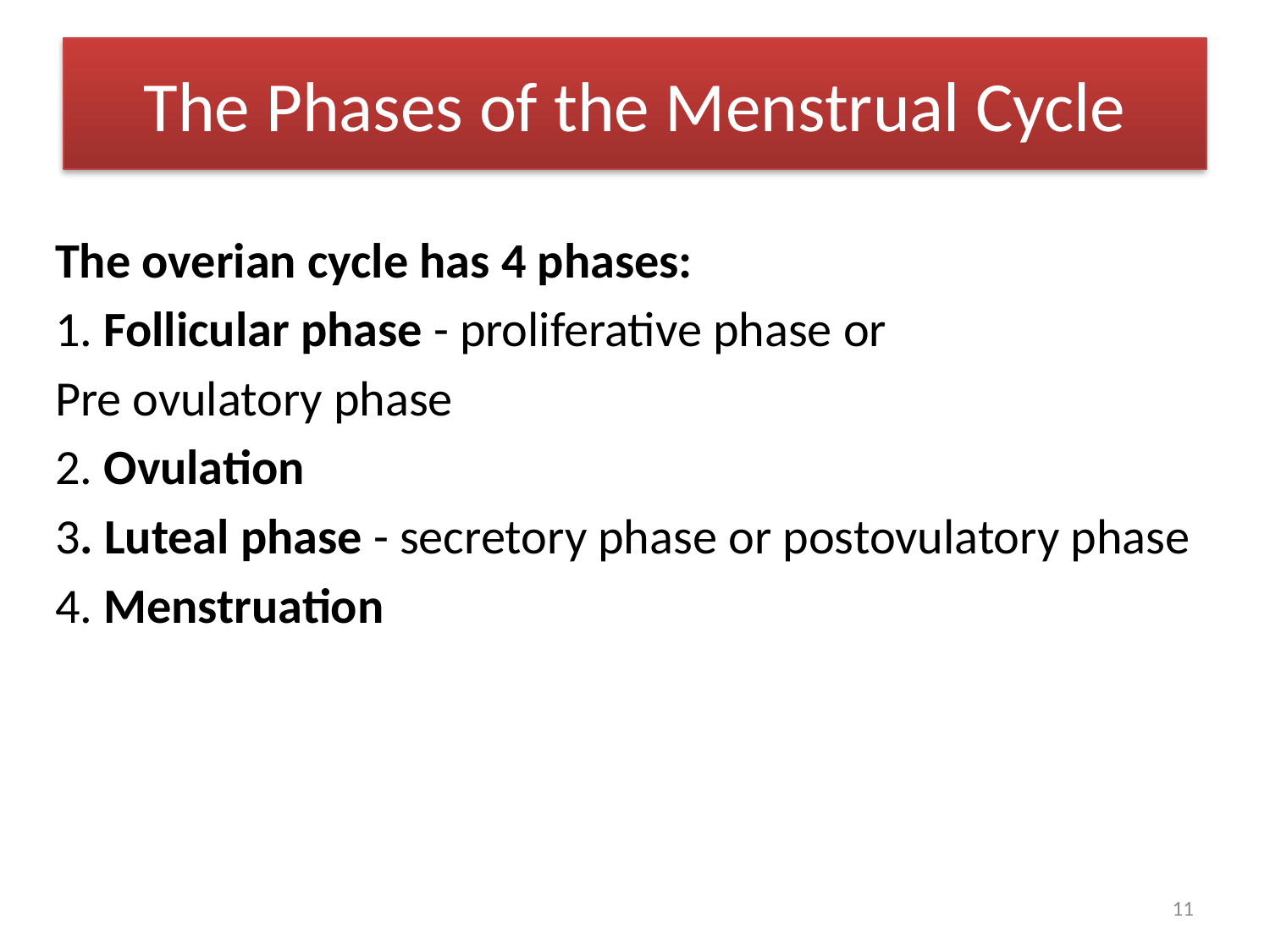

# The Phases of the Menstrual Cycle
The overian cycle has 4 phases:
1. Follicular phase - proliferative phase or
Pre ovulatory phase
2. Ovulation
3. Luteal phase - secretory phase or postovulatory phase
4. Menstruation
11